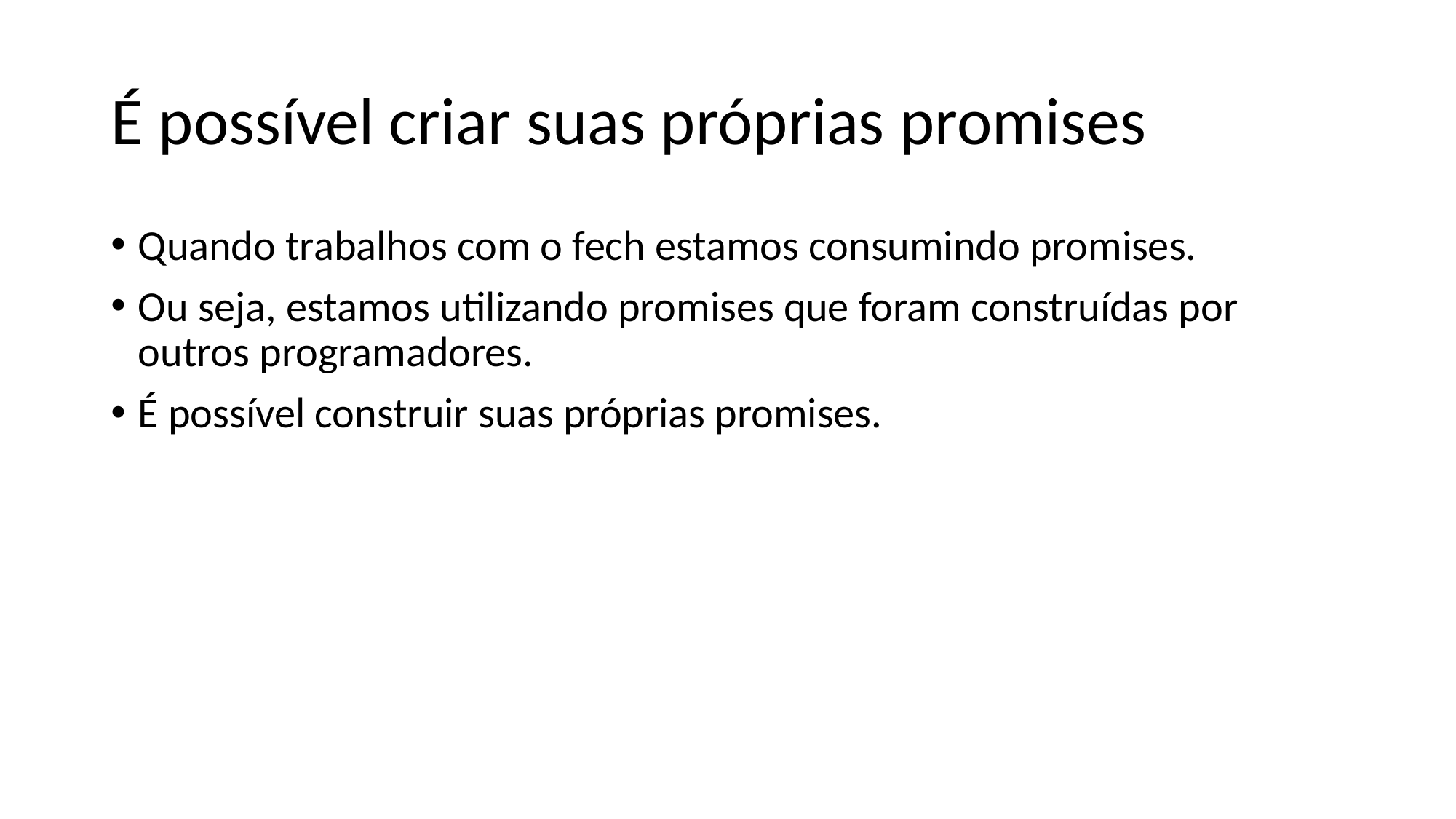

# É possível criar suas próprias promises
Quando trabalhos com o fech estamos consumindo promises.
Ou seja, estamos utilizando promises que foram construídas por outros programadores.
É possível construir suas próprias promises.